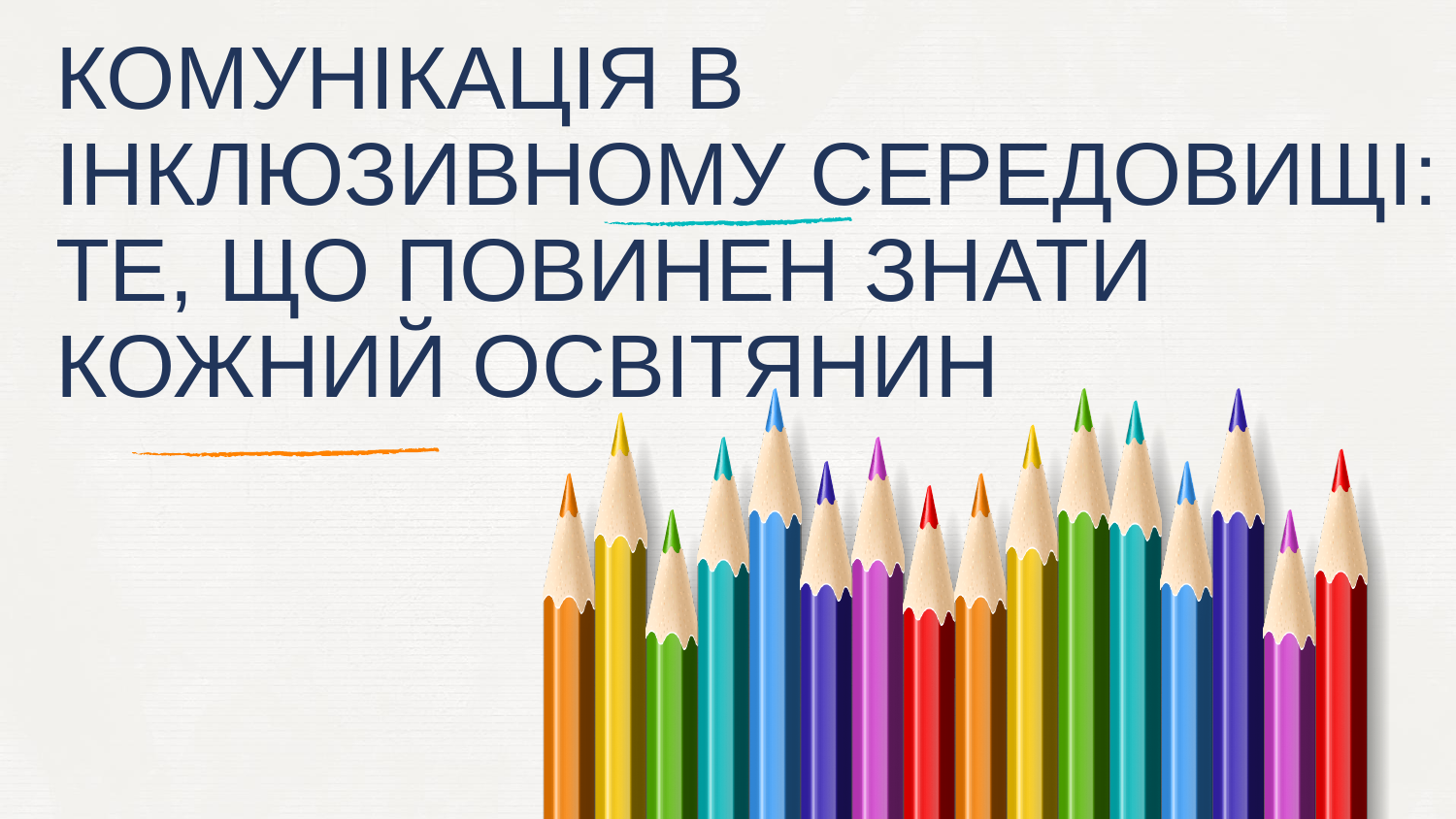

# КОМУНІКАЦІЯ В ІНКЛЮЗИВНОМУ СЕРЕДОВИЩІ: ТЕ, ЩО ПОВИНЕН ЗНАТИ КОЖНИЙ ОСВІТЯНИН